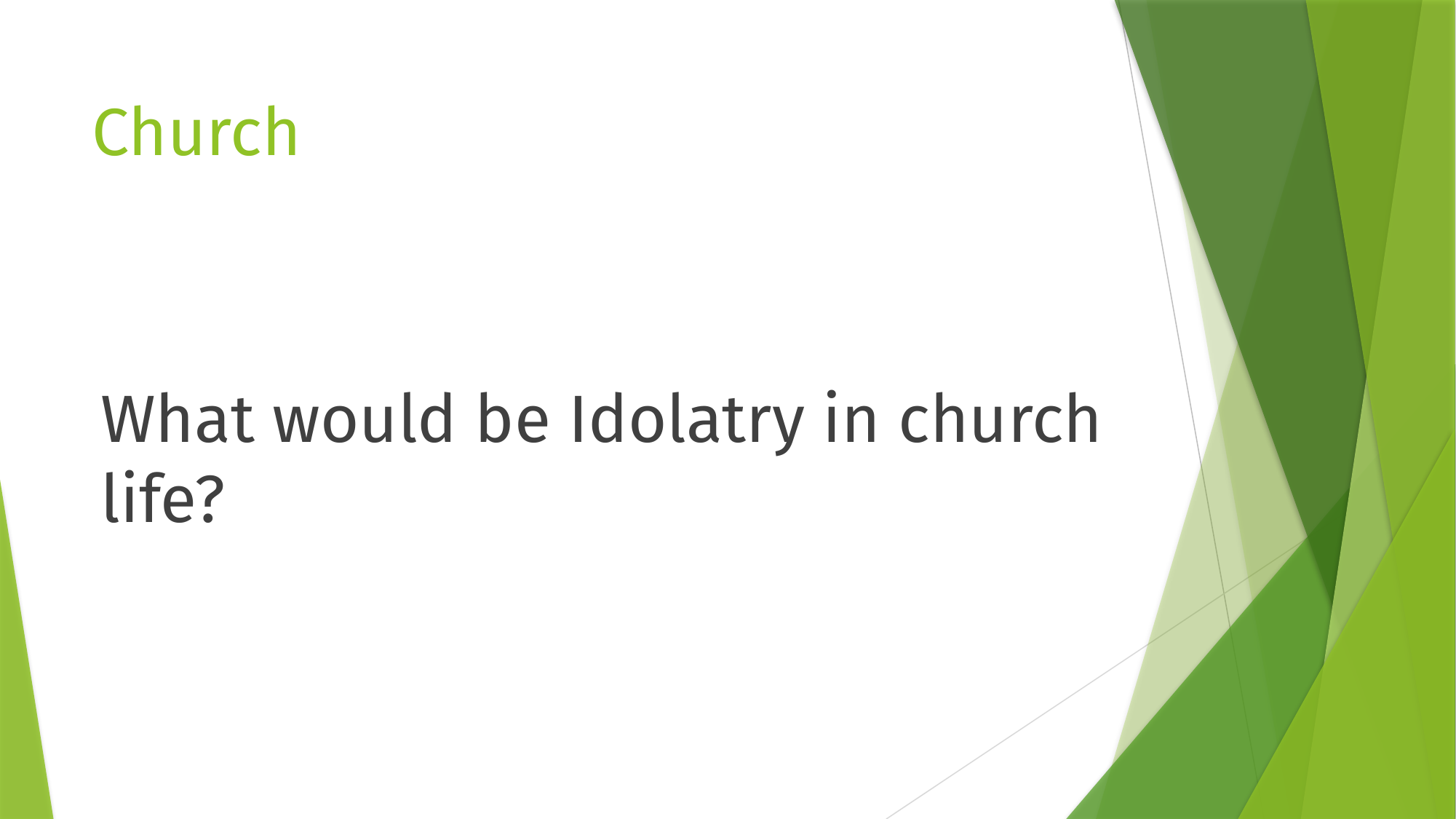

# Church
What would be Idolatry in church life?